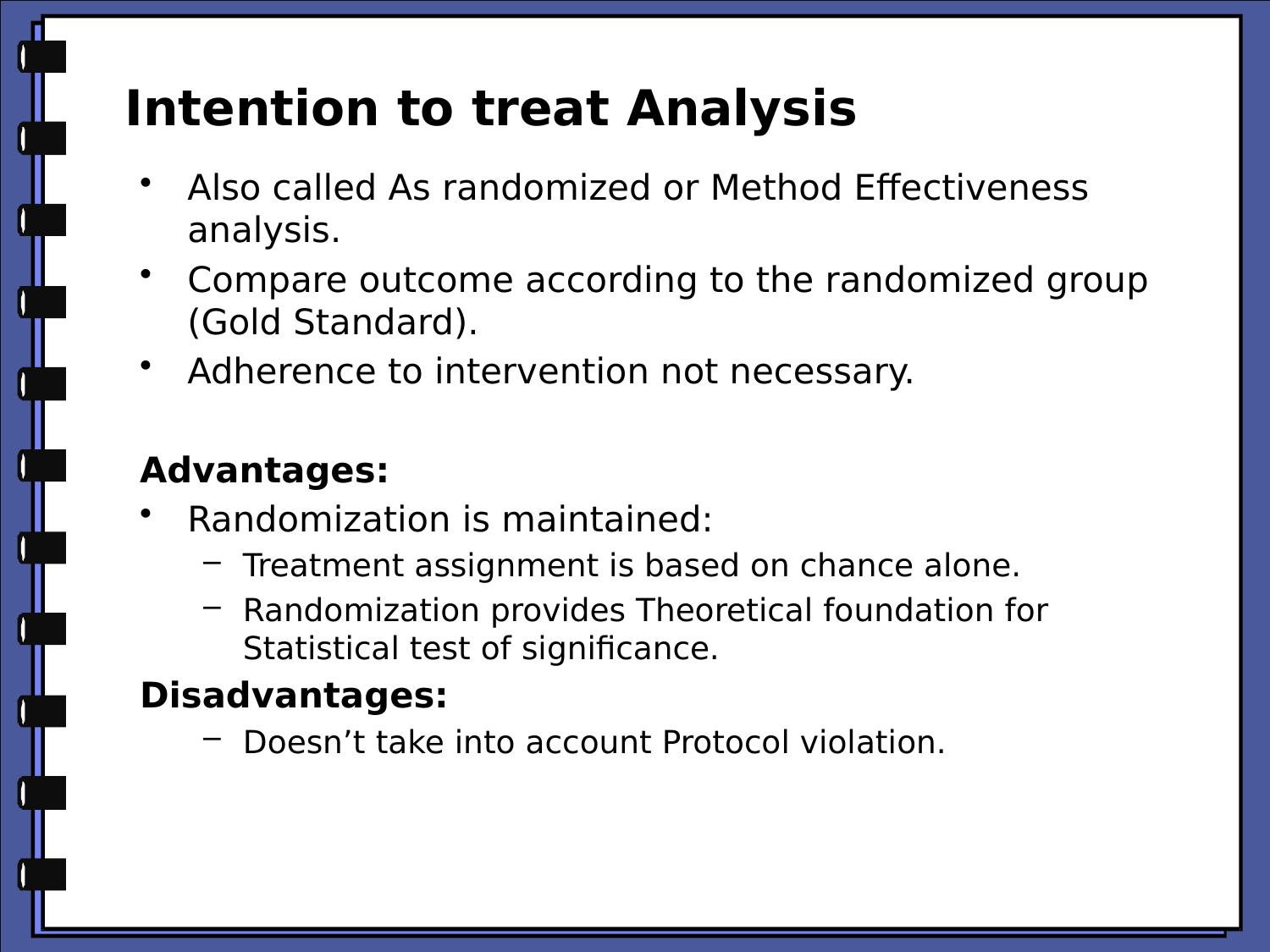

# Intention to treat Analysis
Also called As randomized or Method Effectiveness analysis.
Compare outcome according to the randomized group  (Gold Standard).
Adherence to intervention not necessary.

Advantages:
Randomization is maintained:
Treatment assignment is based on chance alone.
Randomization provides Theoretical foundation for Statistical test of significance.
Disadvantages:
Doesn’t take into account Protocol violation.